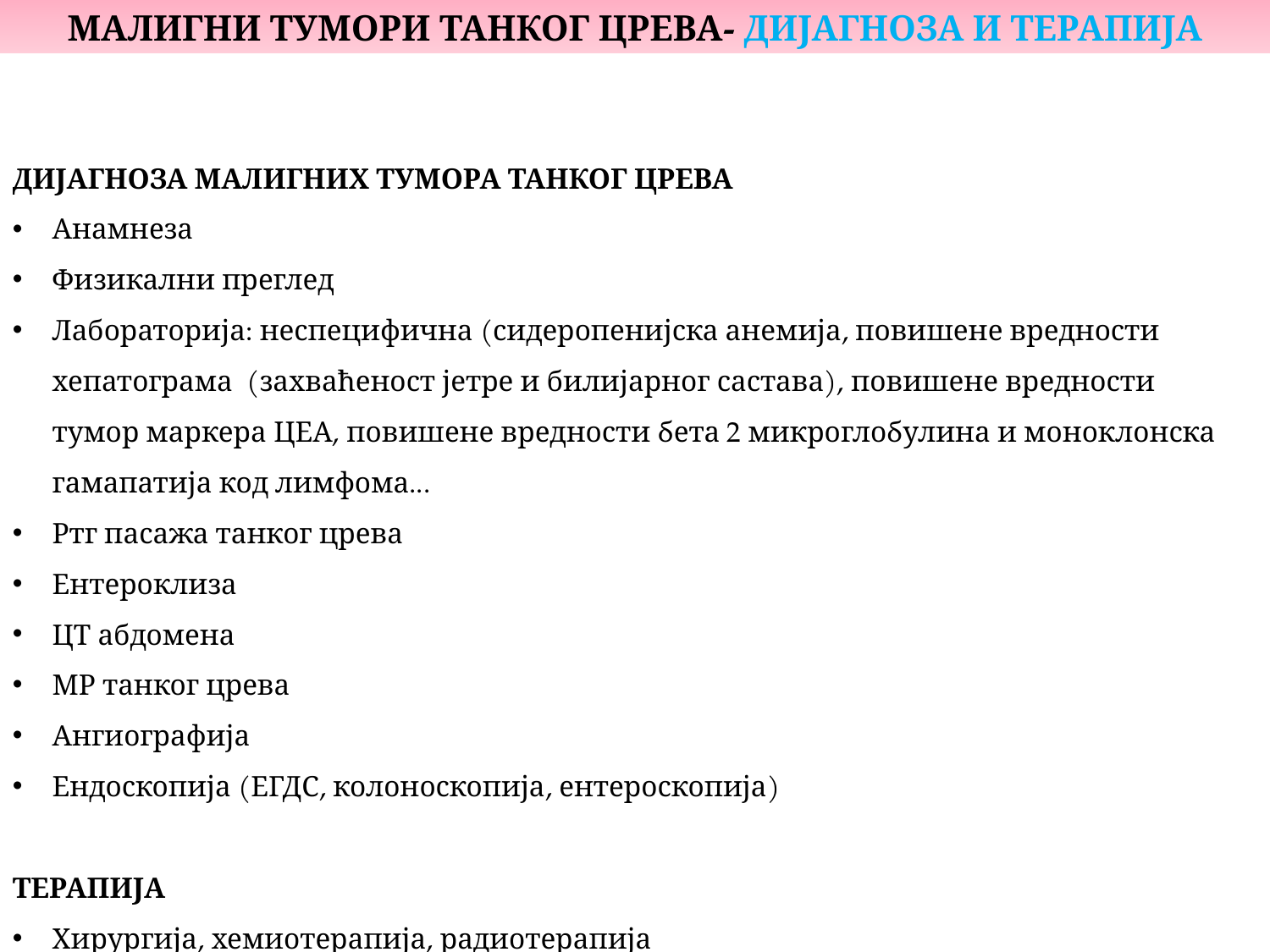

МАЛИГНИ ТУМОРИ ТАНКОГ ЦРЕВА- ДИЈАГНОЗА И ТЕРАПИЈА
ДИЈАГНОЗА МАЛИГНИХ ТУМОРА ТАНКОГ ЦРЕВА
Анамнеза
Физикални преглед
Лабораторија: неспецифична (сидеропенијска анемија, повишене вредности хепатограма  (захваћеност јетре и билијарног састава), повишене вредности тумор маркера ЦЕА, повишене вредности бета 2 микроглобулина и моноклонска гамапатија код лимфома...
Ртг пасажа танког црева
Ентероклиза
ЦТ абдомена
МР танког црева
Ангиографија
Ендоскопија (ЕГДС, колоноскопија, ентероскопија)

ТЕРАПИЈА
Хирургија, хемиотерапија, радиотерапија